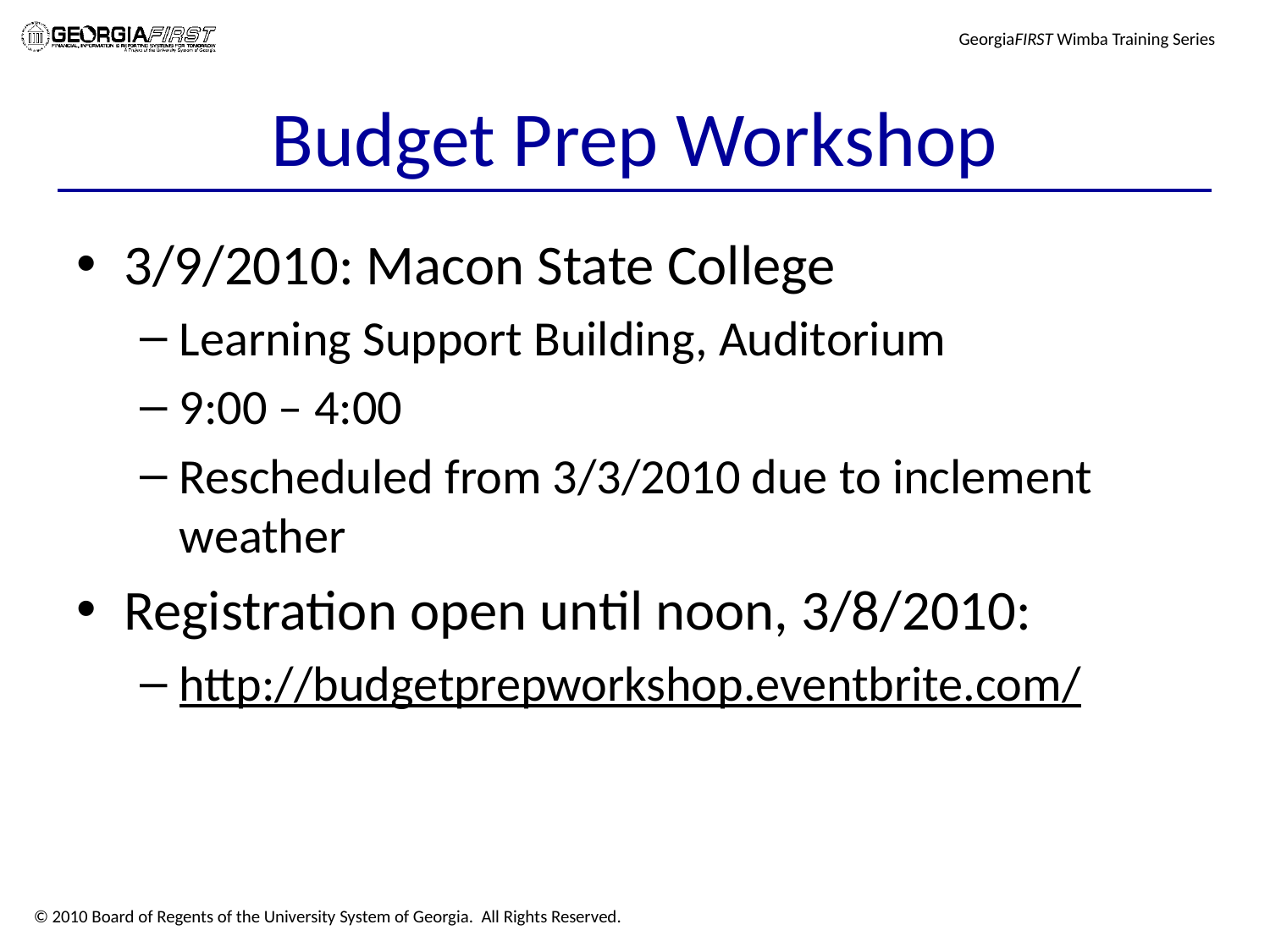

# Budget Prep Workshop
3/9/2010: Macon State College
Learning Support Building, Auditorium
9:00 – 4:00
Rescheduled from 3/3/2010 due to inclement weather
Registration open until noon, 3/8/2010:
http://budgetprepworkshop.eventbrite.com/